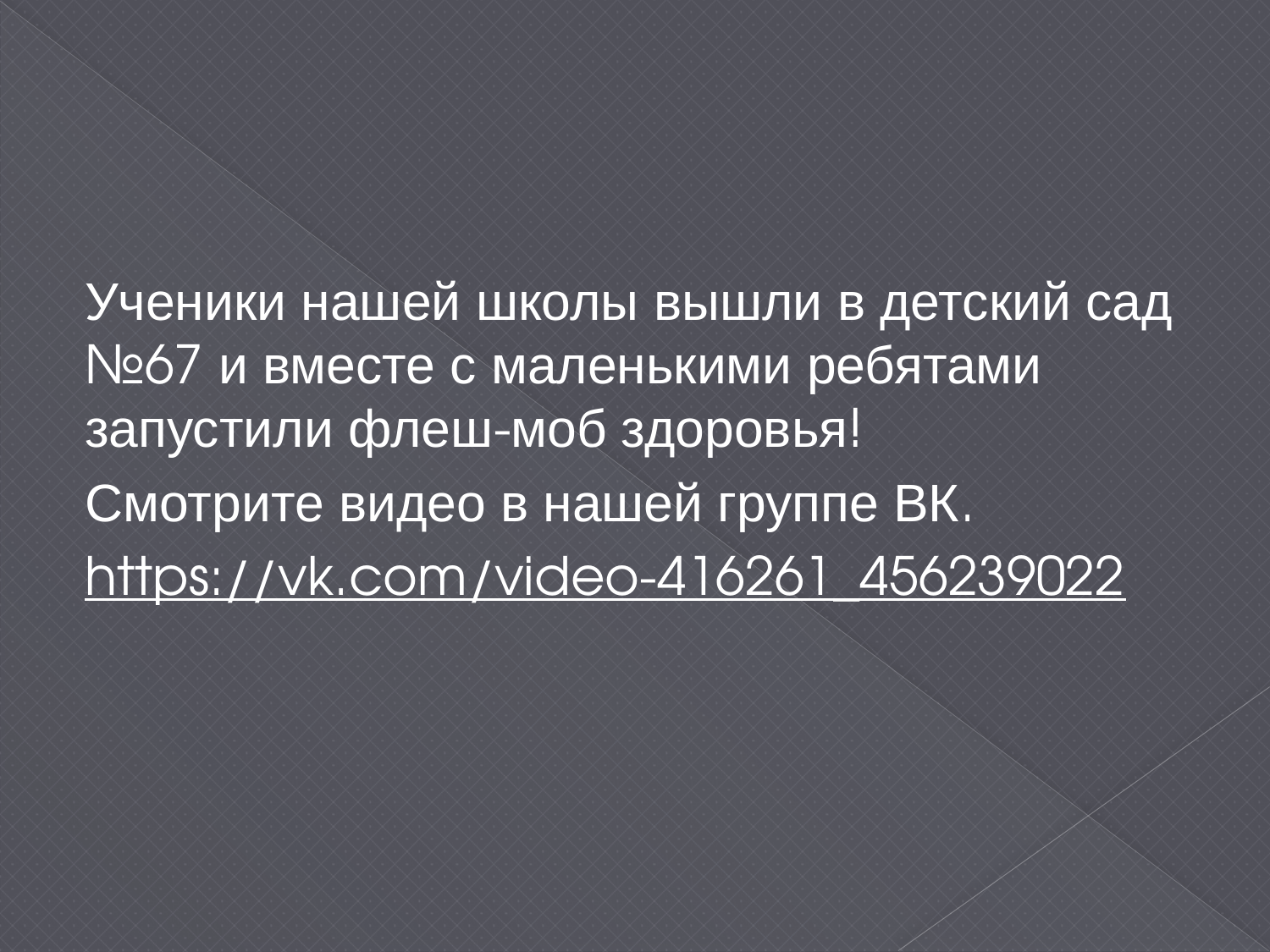

#
Ученики нашей школы вышли в детский сад №67 и вместе с маленькими ребятами запустили флеш-моб здоровья!
Смотрите видео в нашей группе ВК.
https://vk.com/video-416261_456239022